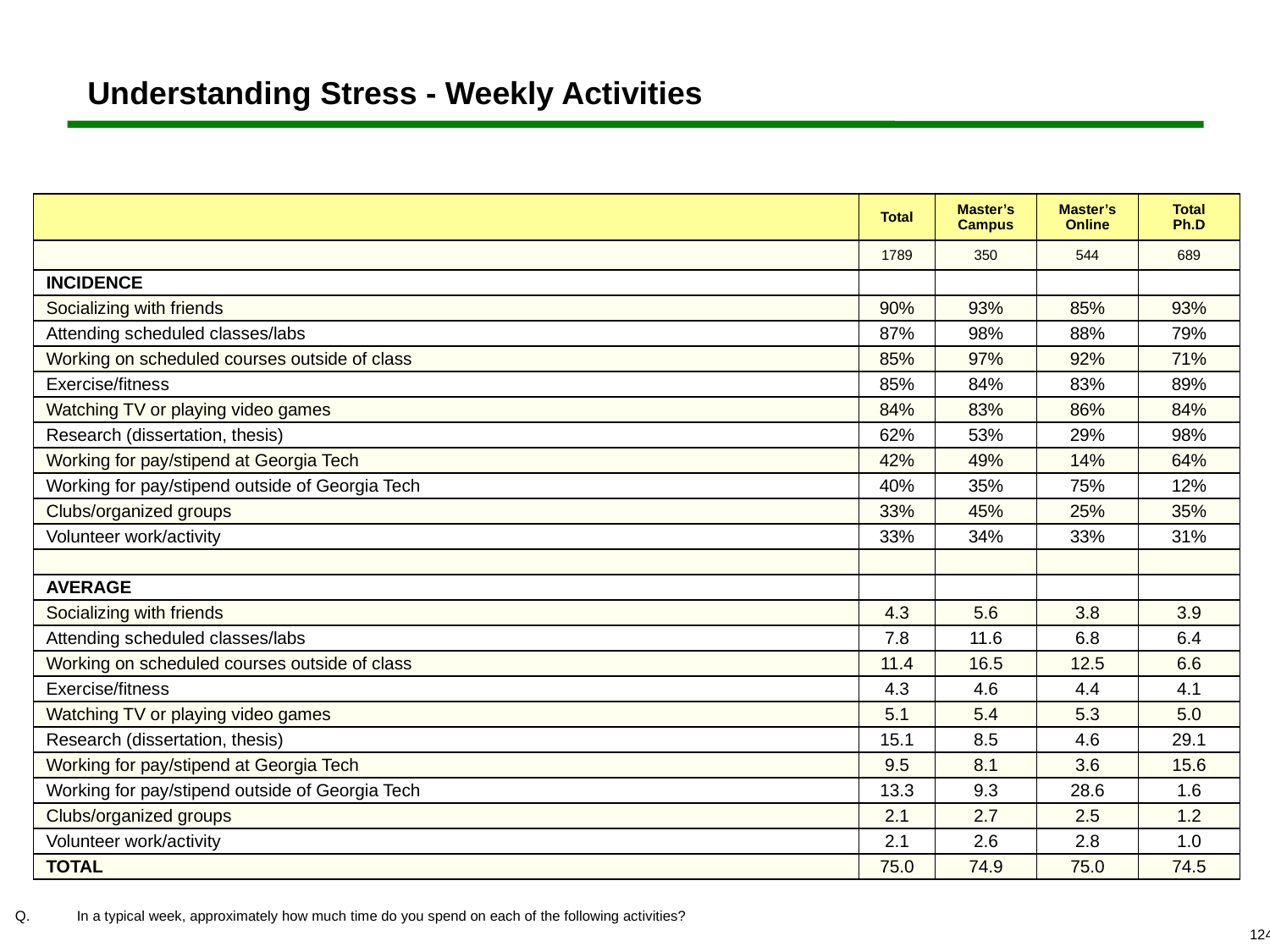

# Understanding Stress - Weekly Activities
|  | Total | Master’s Campus | Master’s Online | Total Ph.D |
| --- | --- | --- | --- | --- |
|  | 1789 | 350 | 544 | 689 |
| INCIDENCE |  |  |  |  |
| Socializing with friends | 90% | 93% | 85% | 93% |
| Attending scheduled classes/labs | 87% | 98% | 88% | 79% |
| Working on scheduled courses outside of class | 85% | 97% | 92% | 71% |
| Exercise/fitness | 85% | 84% | 83% | 89% |
| Watching TV or playing video games | 84% | 83% | 86% | 84% |
| Research (dissertation, thesis) | 62% | 53% | 29% | 98% |
| Working for pay/stipend at Georgia Tech | 42% | 49% | 14% | 64% |
| Working for pay/stipend outside of Georgia Tech | 40% | 35% | 75% | 12% |
| Clubs/organized groups | 33% | 45% | 25% | 35% |
| Volunteer work/activity | 33% | 34% | 33% | 31% |
|  |  |  |  |  |
| AVERAGE |  |  |  |  |
| Socializing with friends | 4.3 | 5.6 | 3.8 | 3.9 |
| Attending scheduled classes/labs | 7.8 | 11.6 | 6.8 | 6.4 |
| Working on scheduled courses outside of class | 11.4 | 16.5 | 12.5 | 6.6 |
| Exercise/fitness | 4.3 | 4.6 | 4.4 | 4.1 |
| Watching TV or playing video games | 5.1 | 5.4 | 5.3 | 5.0 |
| Research (dissertation, thesis) | 15.1 | 8.5 | 4.6 | 29.1 |
| Working for pay/stipend at Georgia Tech | 9.5 | 8.1 | 3.6 | 15.6 |
| Working for pay/stipend outside of Georgia Tech | 13.3 | 9.3 | 28.6 | 1.6 |
| Clubs/organized groups | 2.1 | 2.7 | 2.5 | 1.2 |
| Volunteer work/activity | 2.1 | 2.6 | 2.8 | 1.0 |
| TOTAL | 75.0 | 74.9 | 75.0 | 74.5 |
 	In a typical week, approximately how much time do you spend on each of the following activities?